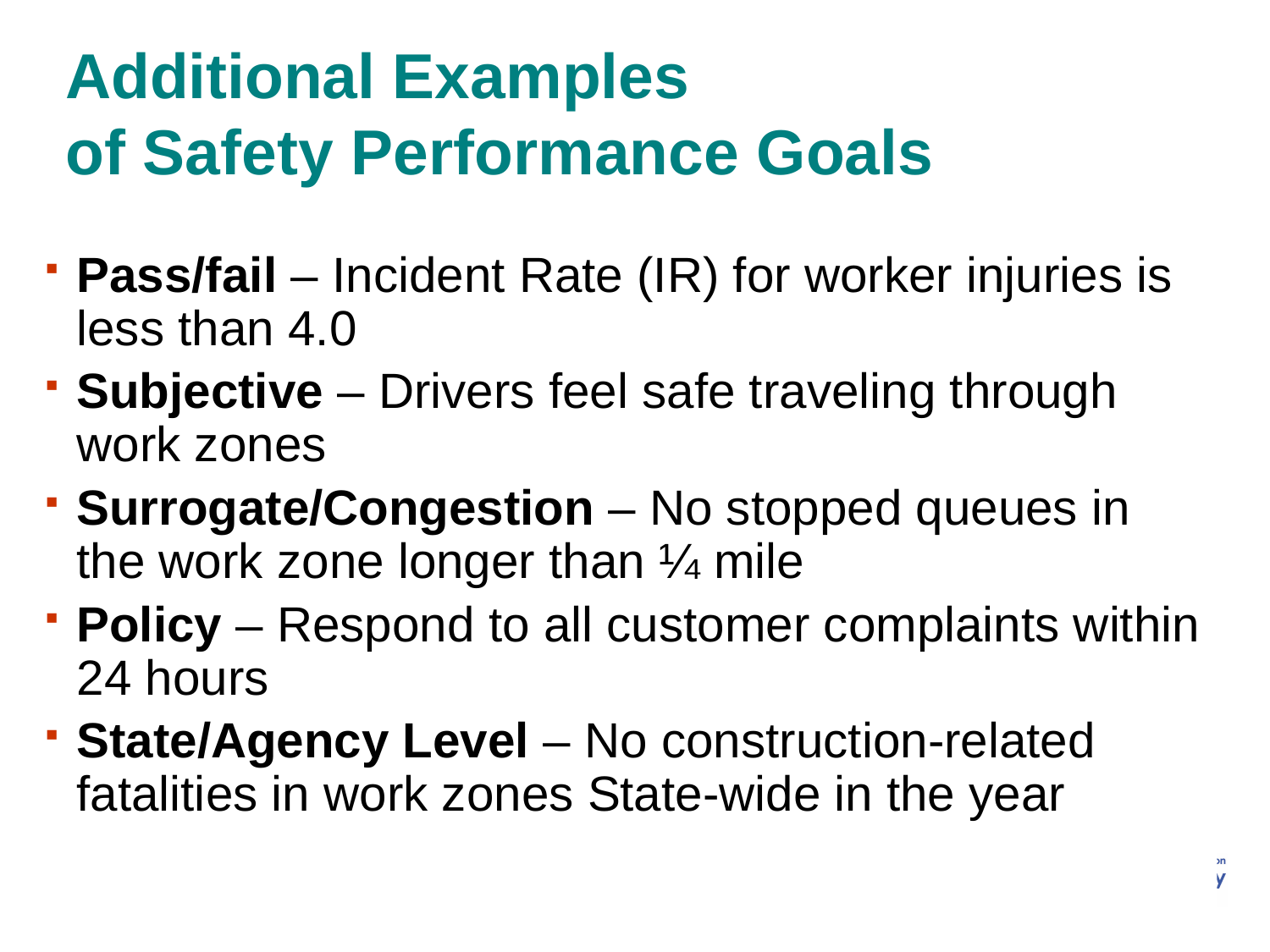

# Additional Examples of Safety Performance Goals
Pass/fail – Incident Rate (IR) for worker injuries is less than 4.0
Subjective – Drivers feel safe traveling through work zones
Surrogate/Congestion – No stopped queues in the work zone longer than ¼ mile
Policy – Respond to all customer complaints within 24 hours
State/Agency Level – No construction-related fatalities in work zones State-wide in the year
44